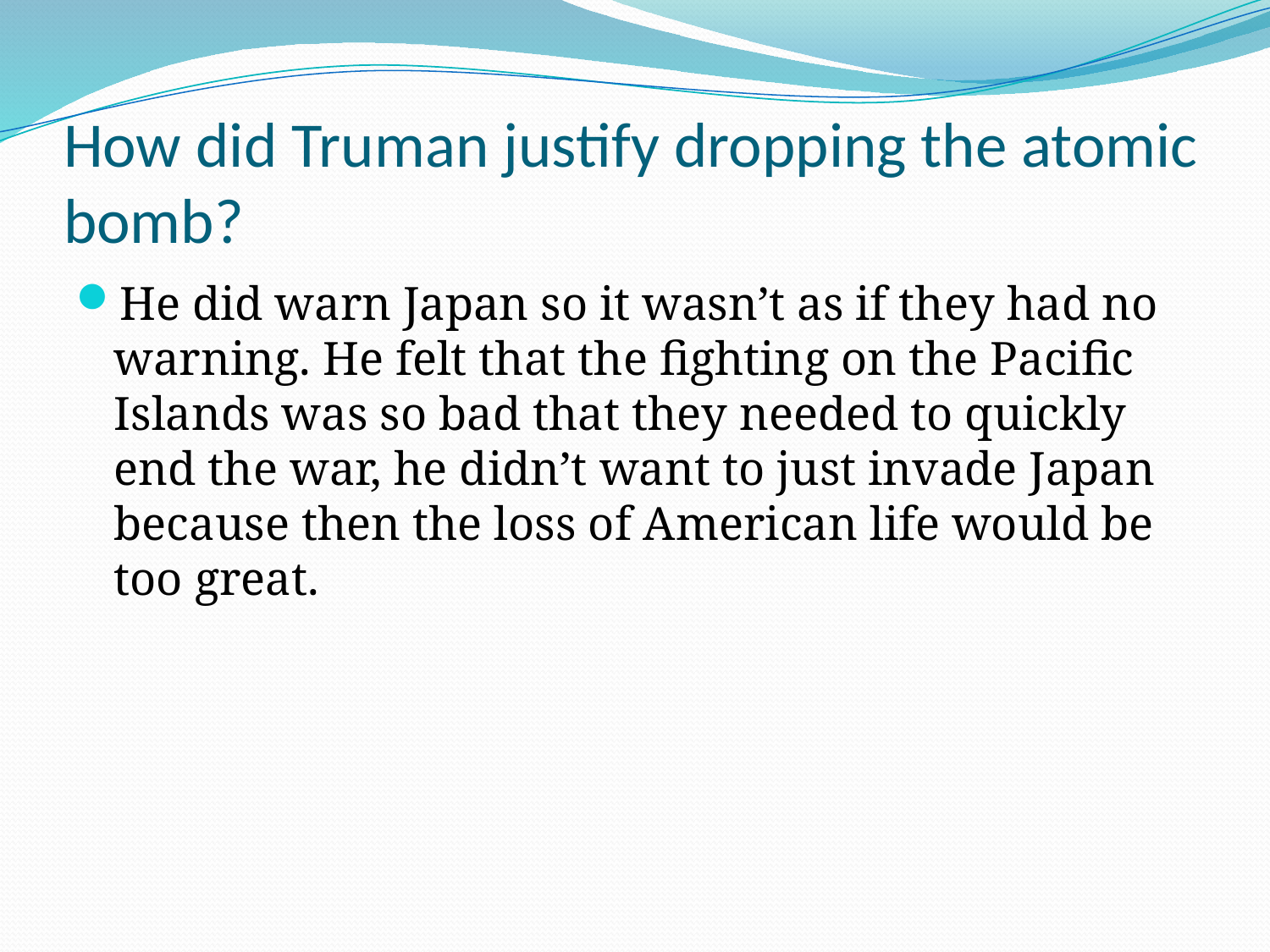

# How did Truman justify dropping the atomic bomb?
He did warn Japan so it wasn’t as if they had no warning. He felt that the fighting on the Pacific Islands was so bad that they needed to quickly end the war, he didn’t want to just invade Japan because then the loss of American life would be too great.